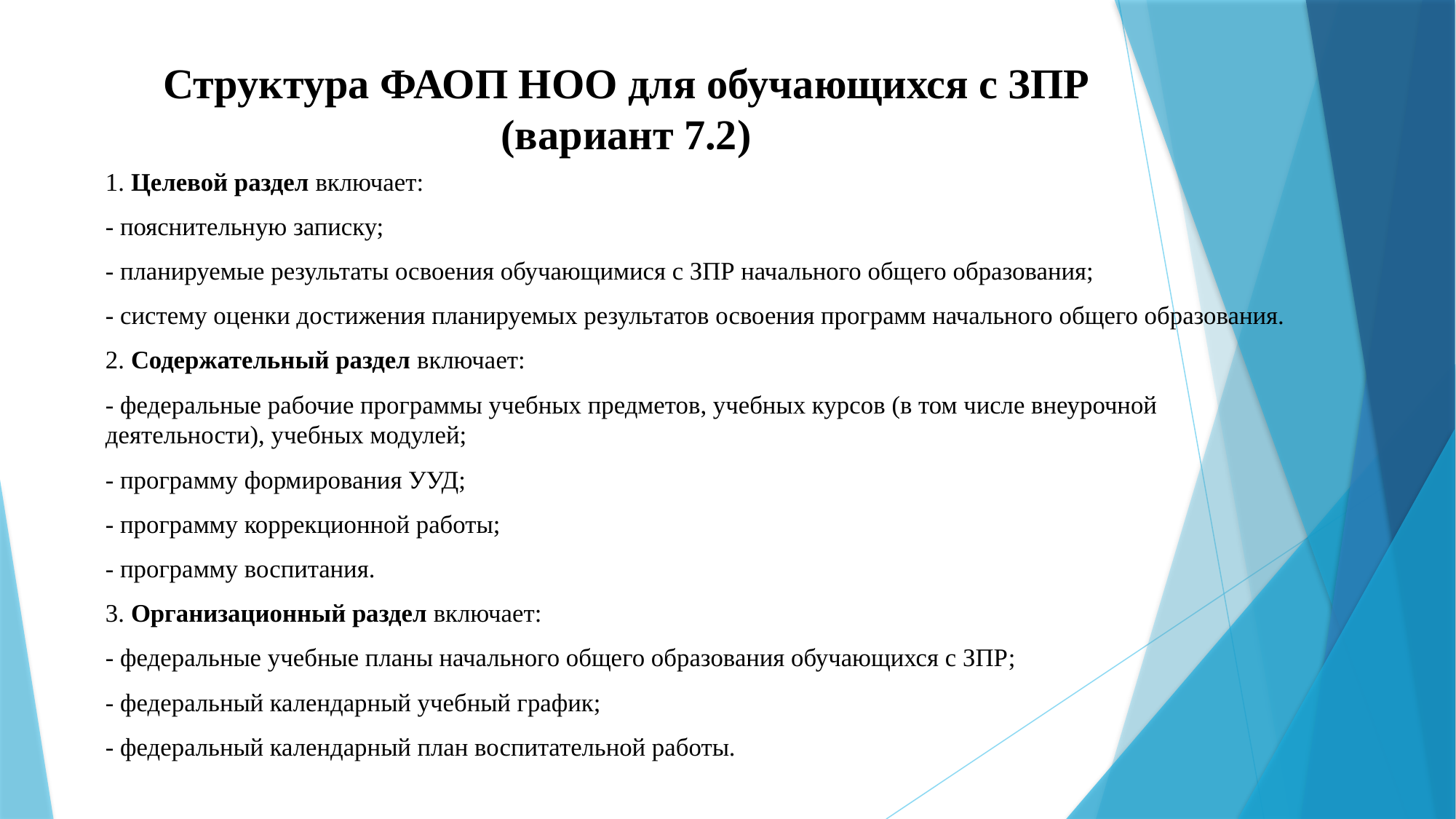

# Структура ФАОП НОО для обучающихся с ЗПР (вариант 7.2)
1. Целевой раздел включает:
- пояснительную записку;
- планируемые результаты освоения обучающимися с ЗПР начального общего образования;
- систему оценки достижения планируемых результатов освоения программ начального общего образования.
2. Содержательный раздел включает:
- федеральные рабочие программы учебных предметов, учебных курсов (в том числе внеурочной деятельности), учебных модулей;
- программу формирования УУД;
- программу коррекционной работы;
- программу воспитания.
3. Организационный раздел включает:
- федеральные учебные планы начального общего образования обучающихся с ЗПР;
- федеральный календарный учебный график;
- федеральный календарный план воспитательной работы.